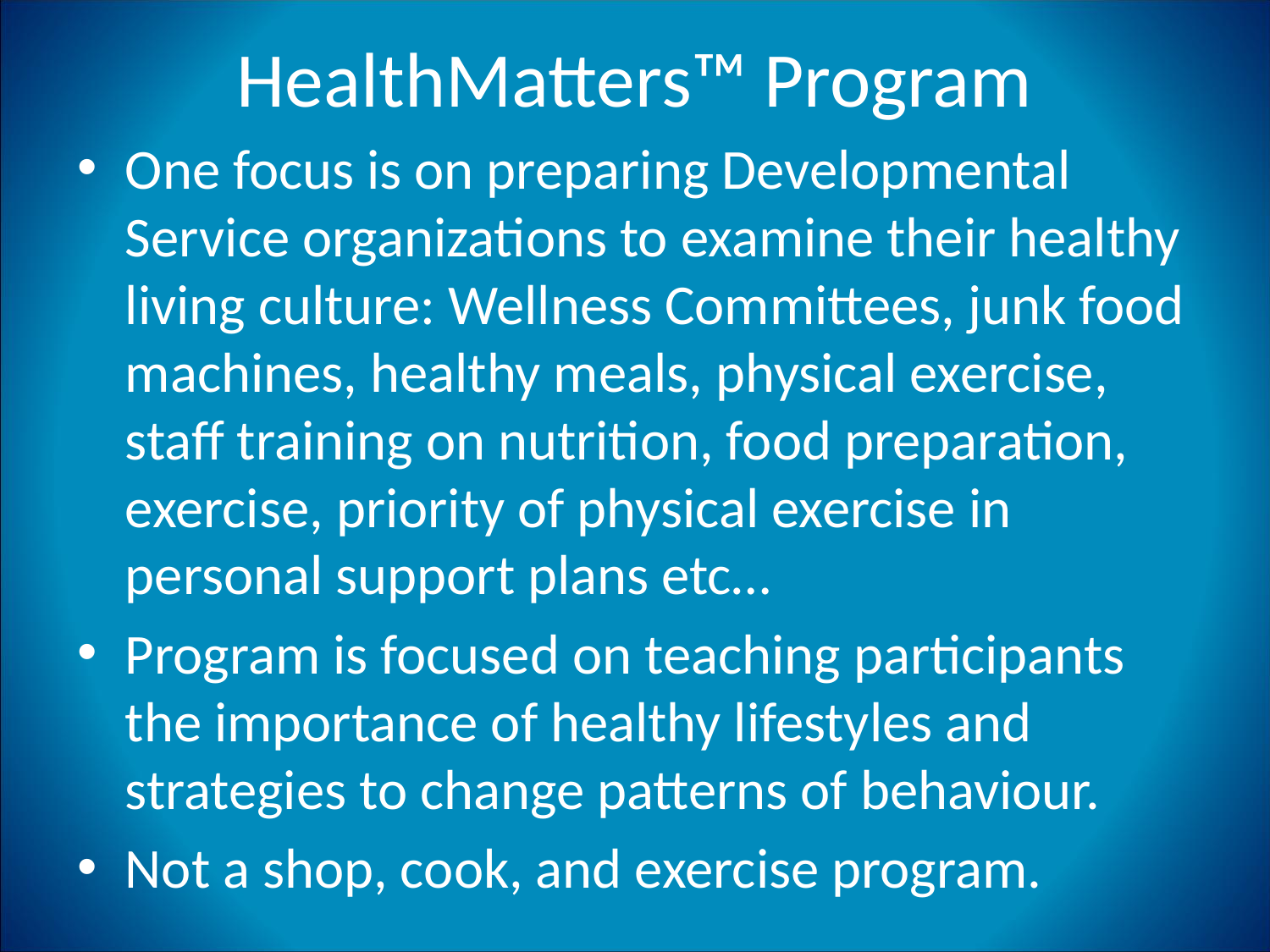

# HealthMatters™ Program
One focus is on preparing Developmental Service organizations to examine their healthy living culture: Wellness Committees, junk food machines, healthy meals, physical exercise, staff training on nutrition, food preparation, exercise, priority of physical exercise in personal support plans etc…
Program is focused on teaching participants the importance of healthy lifestyles and strategies to change patterns of behaviour.
Not a shop, cook, and exercise program.